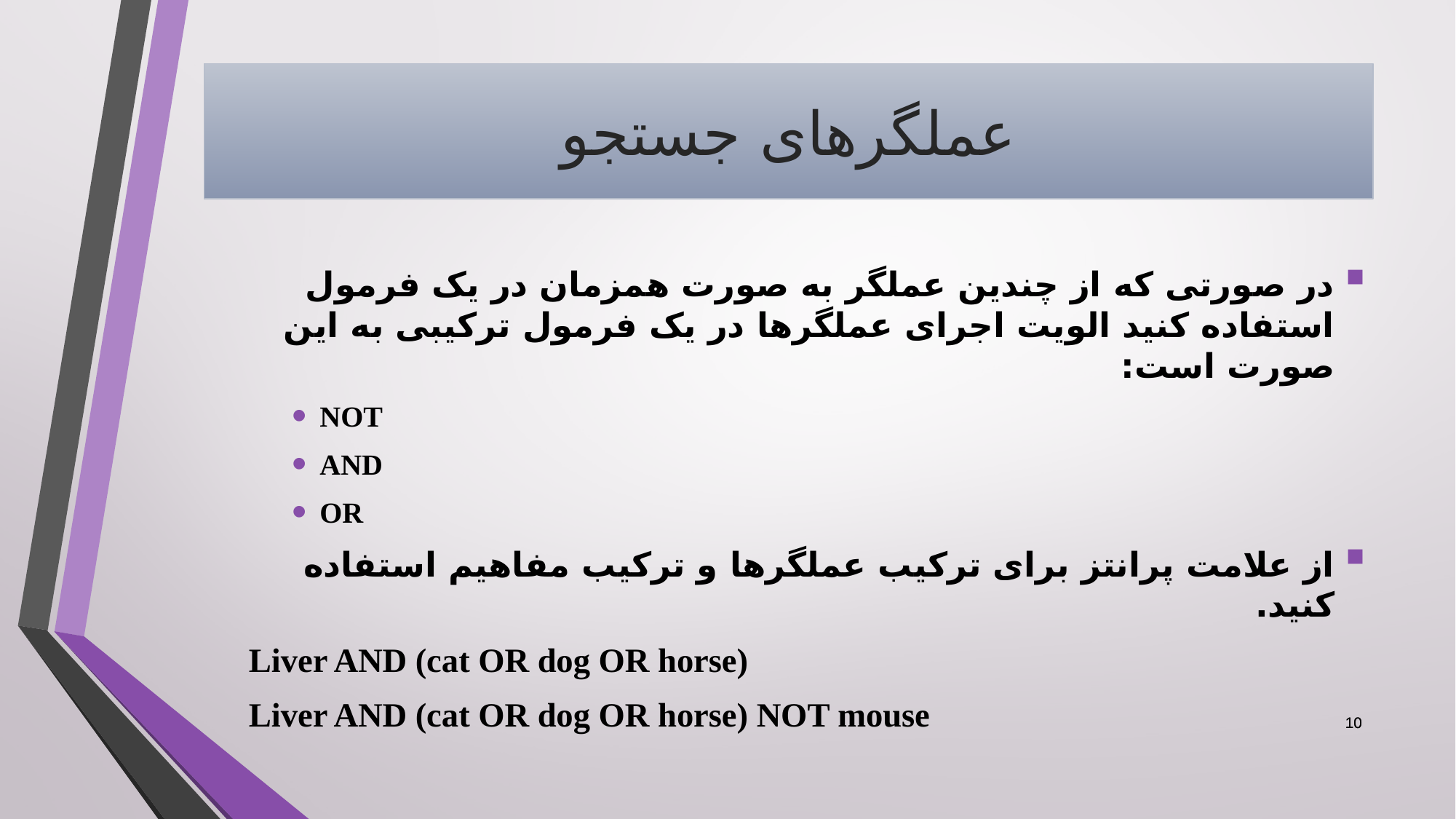

عملگرهای جستجو
در صورتی که از چندین عملگر به صورت همزمان در یک فرمول استفاده کنید الویت اجرای عملگرها در یک فرمول ترکیبی به این صورت است:
NOT
AND
OR
از علامت پرانتز برای ترکیب عملگرها و ترکیب مفاهیم استفاده کنید.
Liver AND (cat OR dog OR horse)
Liver AND (cat OR dog OR horse) NOT mouse

10
10